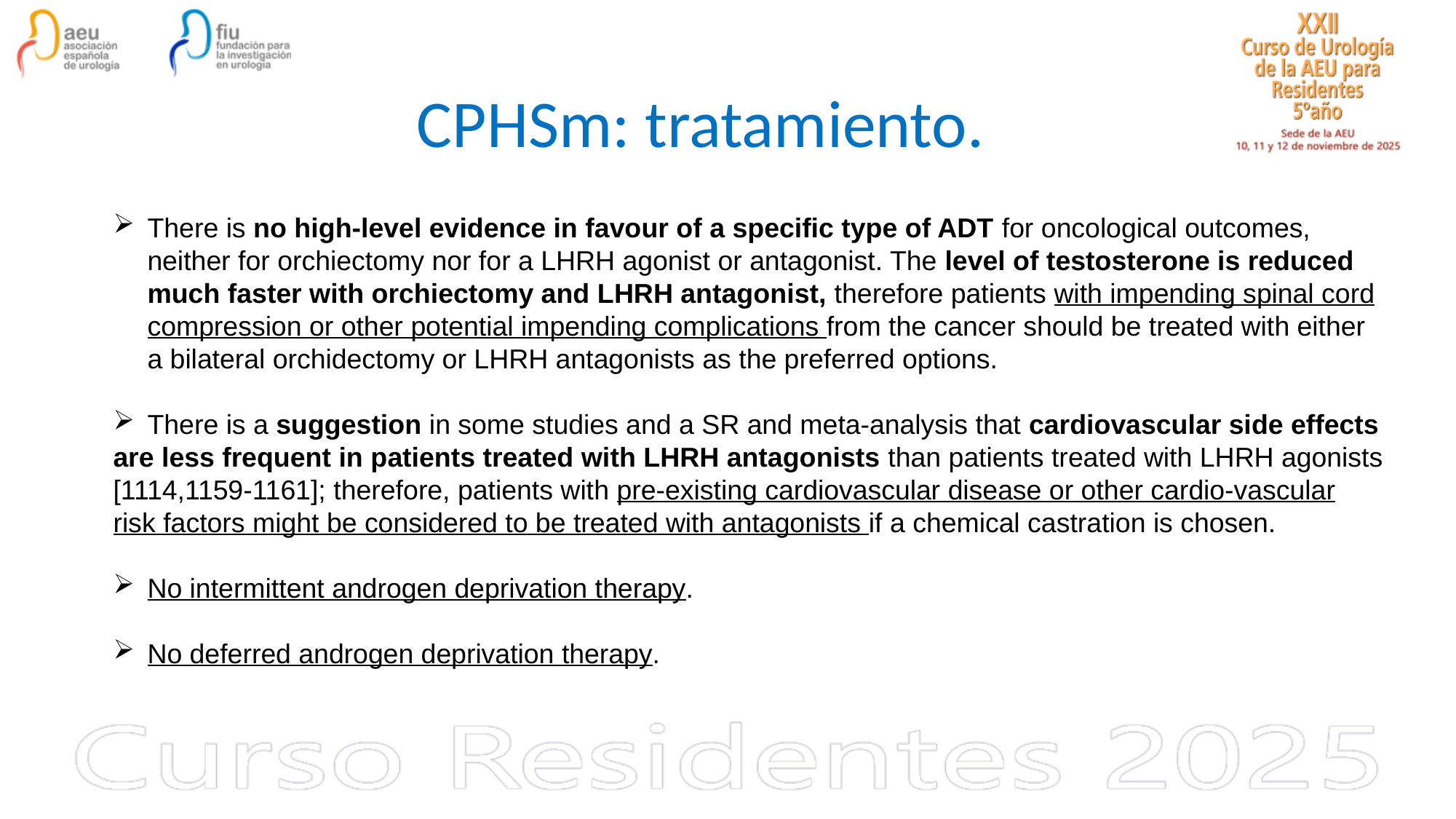

# CPHSm: tratamiento.
There is no high-level evidence in favour of a specific type of ADT for oncological outcomes, neither for orchiectomy nor for a LHRH agonist or antagonist. The level of testosterone is reduced much faster with orchiectomy and LHRH antagonist, therefore patients with impending spinal cord compression or other potential impending complications from the cancer should be treated with either a bilateral orchidectomy or LHRH antagonists as the preferred options.

There is a suggestion in some studies and a SR and meta-analysis that cardiovascular side effects
are less frequent in patients treated with LHRH antagonists than patients treated with LHRH agonists [1114,1159-1161]; therefore, patients with pre-existing cardiovascular disease or other cardio-vascular risk factors might be considered to be treated with antagonists if a chemical castration is chosen.

No intermittent androgen deprivation therapy.

No deferred androgen deprivation therapy.